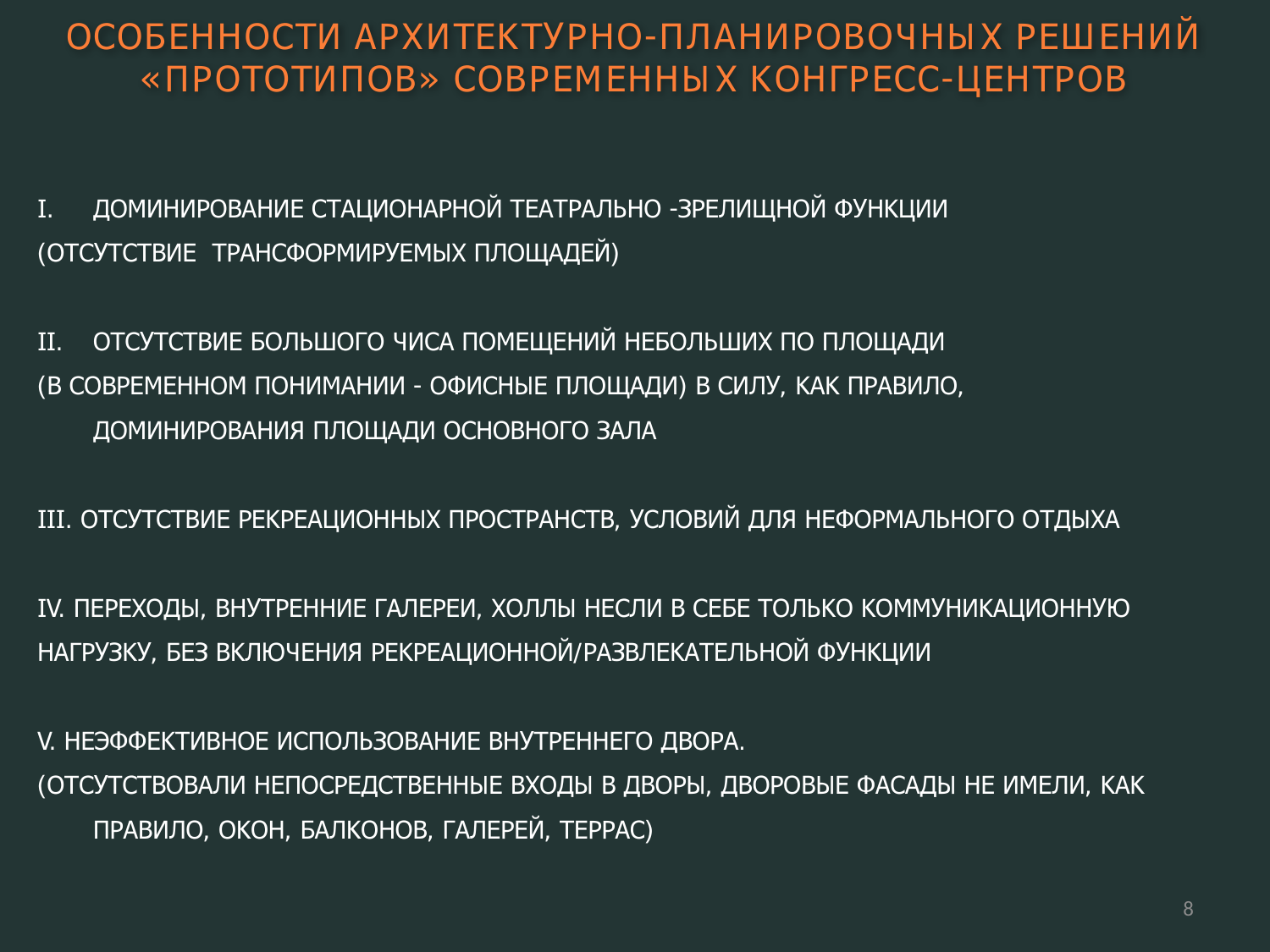

ОСОБЕННОСТИ АРХИТЕКТУРНО-ПЛАНИРОВОЧНЫХ РЕШЕНИЙ
«ПРОТОТИПОВ» СОВРЕМЕННЫХ КОНГРЕСС-ЦЕНТРОВ
ДОМИНИРОВАНИЕ СТАЦИОНАРНОЙ ТЕАТРАЛЬНО -ЗРЕЛИЩНОЙ ФУНКЦИИ
(ОТСУТСТВИЕ  ТРАНСФОРМИРУЕМЫХ ПЛОЩАДЕЙ)

ОТСУТСТВИЕ БОЛЬШОГО ЧИСА ПОМЕЩЕНИЙ НЕБОЛЬШИХ ПО ПЛОЩАДИ
(В СОВРЕМЕННОМ ПОНИМАНИИ - ОФИСНЫЕ ПЛОЩАДИ) В СИЛУ, КАК ПРАВИЛО, ДОМИНИРОВАНИЯ ПЛОЩАДИ ОСНОВНОГО ЗАЛА

III. ОТСУТСТВИЕ РЕКРЕАЦИОННЫХ ПРОСТРАНСТВ, УСЛОВИЙ ДЛЯ НЕФОРМАЛЬНОГО ОТДЫХА

IV. ПЕРЕХОДЫ, ВНУТРЕННИЕ ГАЛЕРЕИ, ХОЛЛЫ НЕСЛИ В СЕБЕ ТОЛЬКО КОММУНИКАЦИОННУЮ
НАГРУЗКУ, БЕЗ ВКЛЮЧЕНИЯ РЕКРЕАЦИОННОЙ/РАЗВЛЕКАТЕЛЬНОЙ ФУНКЦИИ

V. НЕЭФФЕКТИВНОЕ ИСПОЛЬЗОВАНИЕ ВНУТРЕННЕГО ДВОРА.
(ОТСУТСТВОВАЛИ НЕПОСРЕДСТВЕННЫЕ ВХОДЫ В ДВОРЫ, ДВОРОВЫЕ ФАСАДЫ НЕ ИМЕЛИ, КАК ПРАВИЛО, ОКОН, БАЛКОНОВ, ГАЛЕРЕЙ, ТЕРРАС)

8